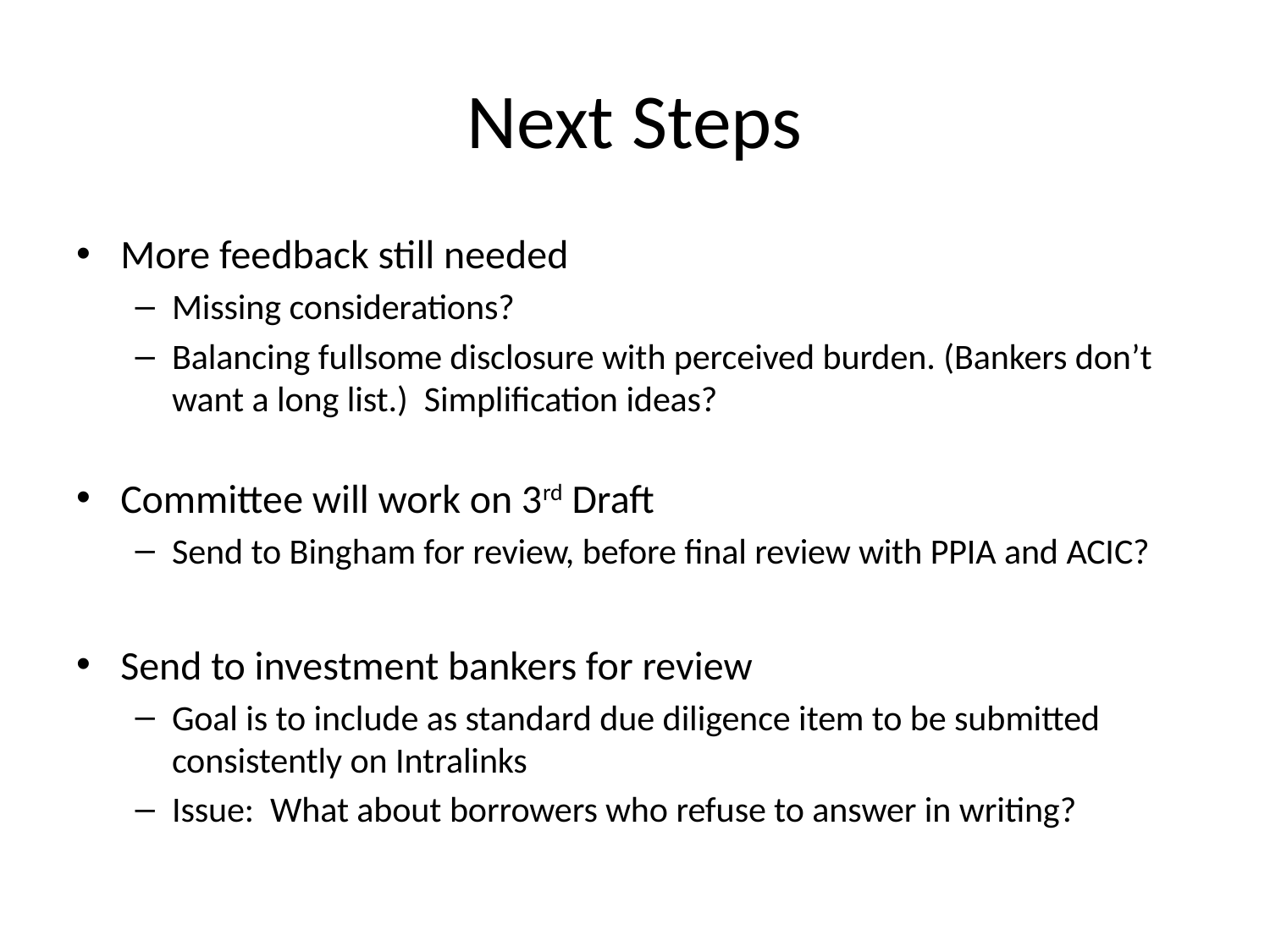

# Next Steps
More feedback still needed
Missing considerations?
Balancing fullsome disclosure with perceived burden. (Bankers don’t want a long list.)  Simplification ideas?

Committee will work on 3rd Draft
Send to Bingham for review, before final review with PPIA and ACIC?

Send to investment bankers for review
Goal is to include as standard due diligence item to be submitted consistently on Intralinks
Issue:  What about borrowers who refuse to answer in writing?